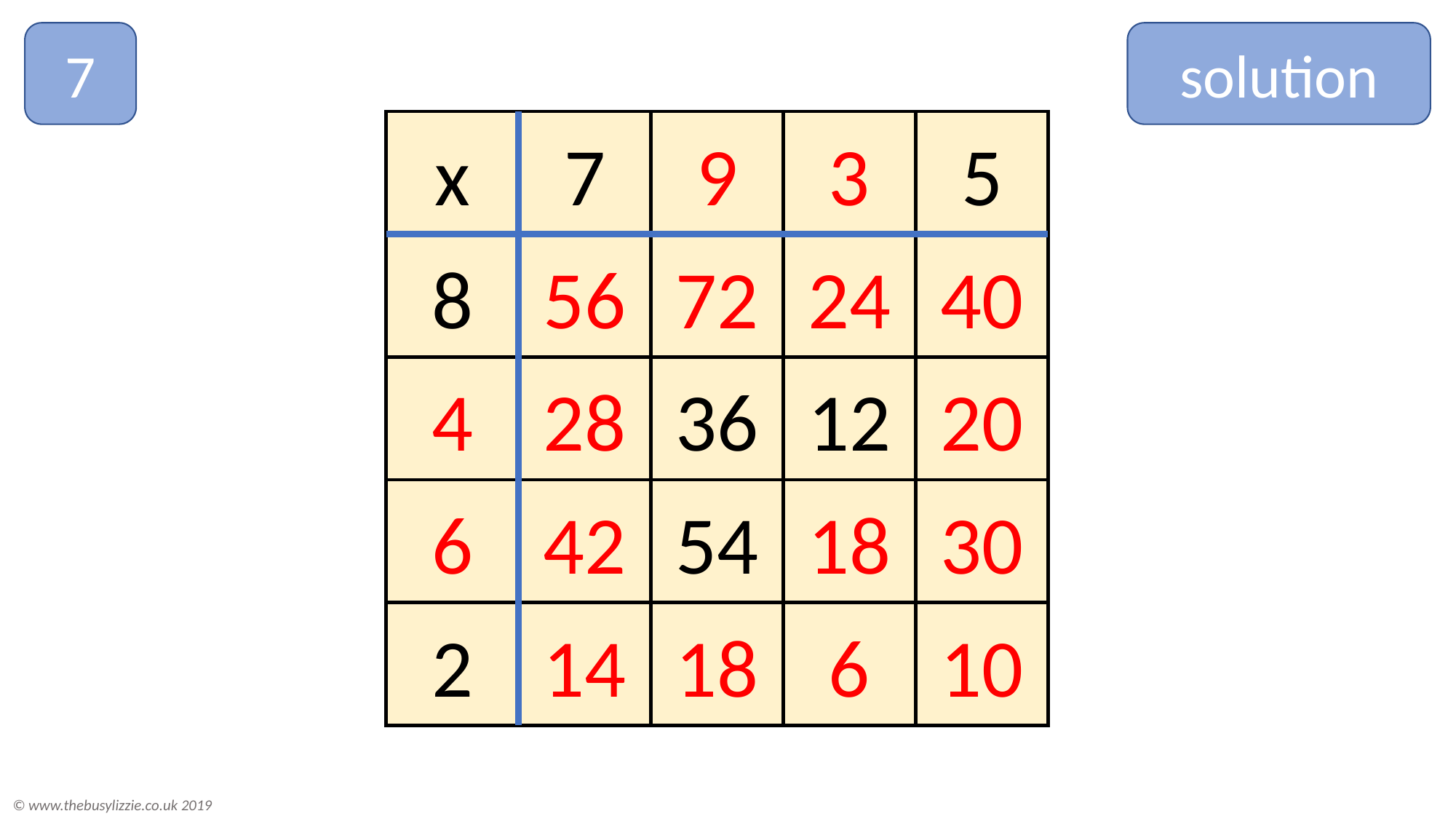

7
solution
x
7
9
3
5
8
56
72
24
40
4
28
36
12
20
6
42
54
18
30
2
14
18
6
10
© www.thebusylizzie.co.uk 2019